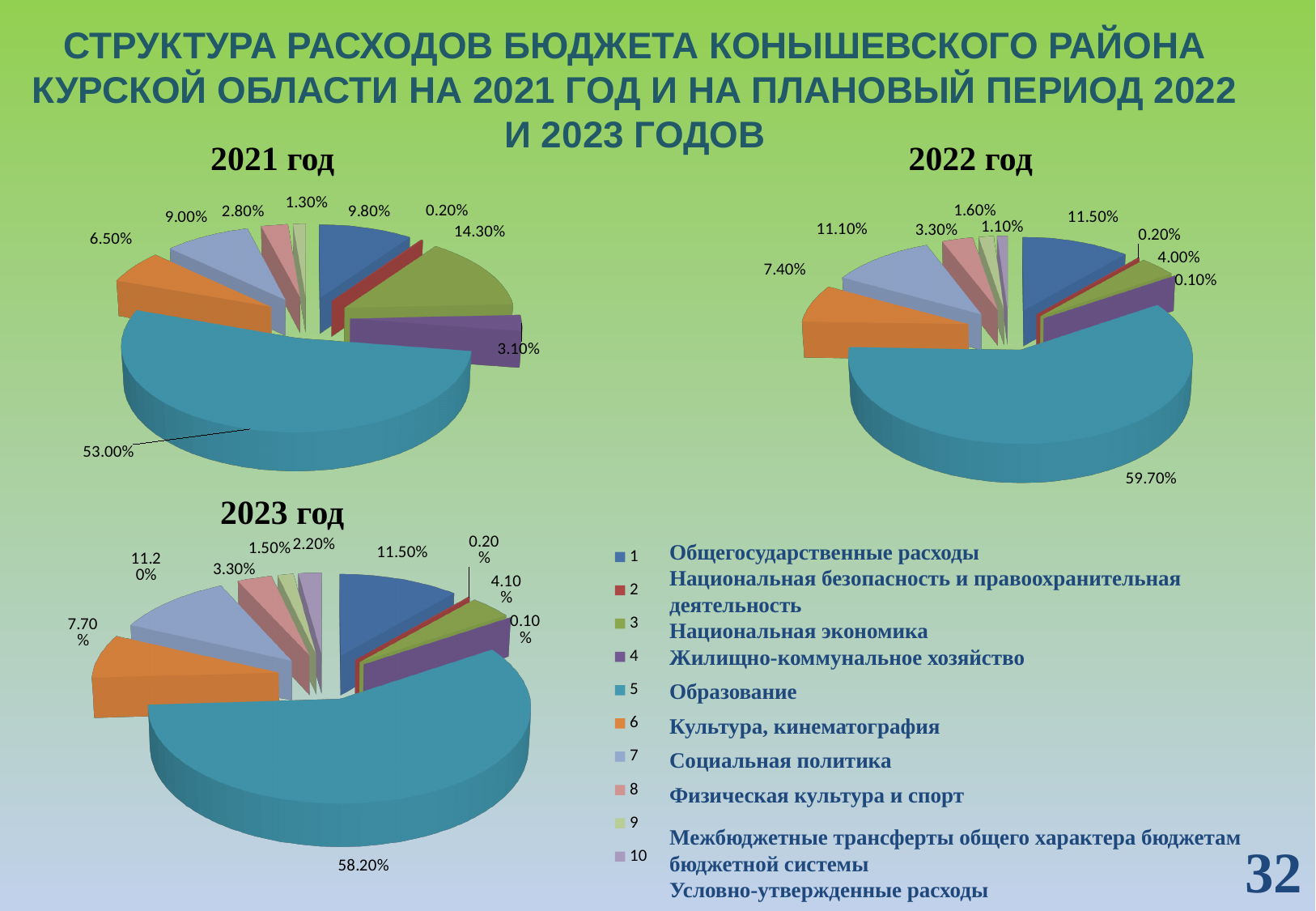

СТРУКТУРА РАСХОДОВ БЮДЖЕТА КОНЫШЕВСКОГО РАЙОНА КУРСКОЙ ОБЛАСТИ НА 2021 ГОД И НА ПЛАНОВЫЙ ПЕРИОД 2022 И 2023 ГОДОВ
2021 год
2022 год

[unsupported chart]

[unsupported chart]

2023 год

[unsupported chart]

Общегосударственные расходы
Национальная безопасность и правоохранительная деятельность
Национальная экономика
Жилищно-коммунальное хозяйство

Образование

Культура, кинематография

Социальная политика

Физическая культура и спорт

Межбюджетные трансферты общего характера бюджетам бюджетной системы
Условно-утвержденные расходы

32